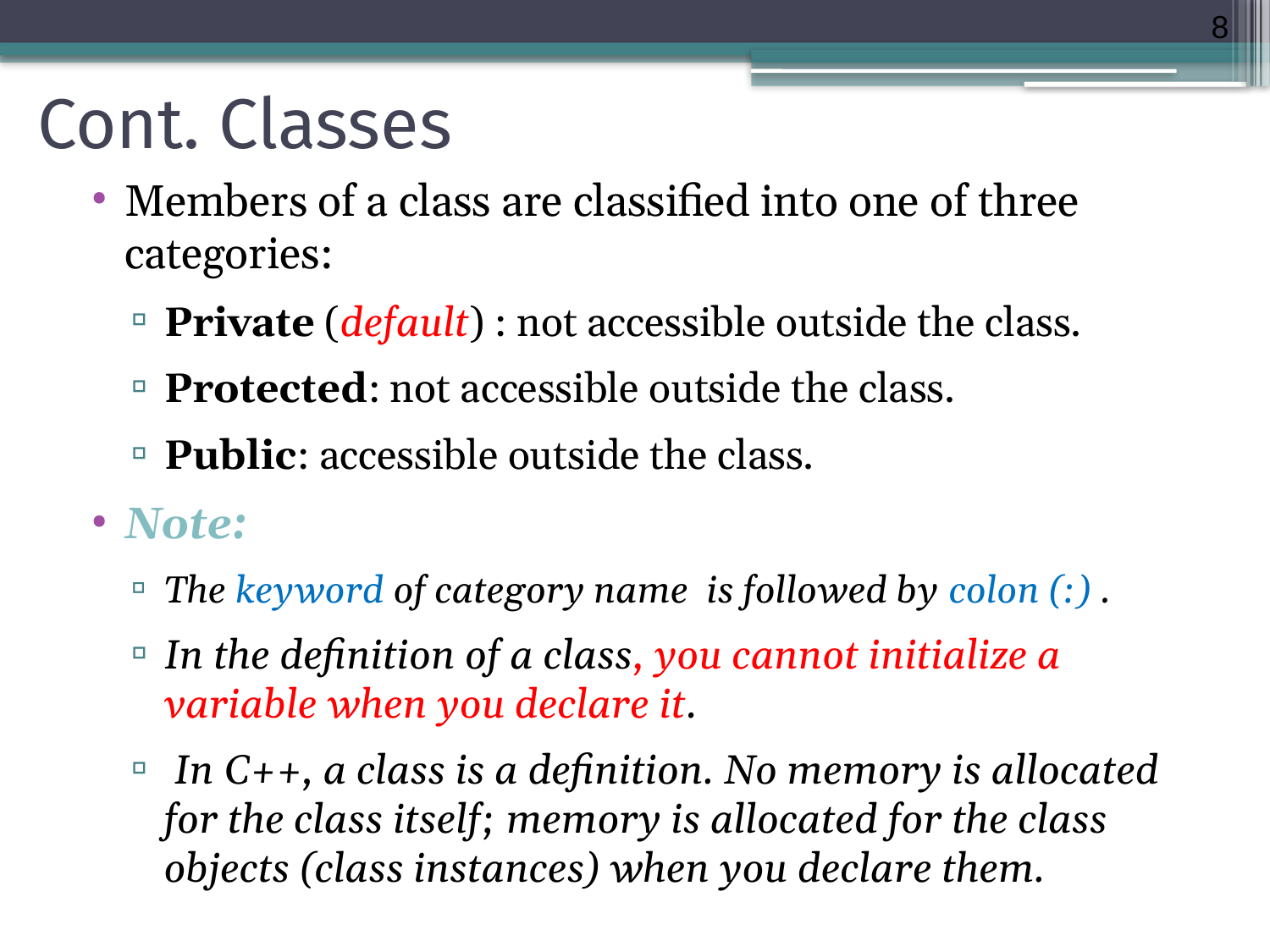

8
# Cont. Classes
Members of a class are classified into one of three categories:
Private (default) : not accessible outside the class.
Protected: not accessible outside the class.
Public: accessible outside the class.
Note:
The keyword of category name  is followed by colon (:) .
In the definition of a class, you cannot initialize a variable when you declare it.
 In C++, a class is a definition. No memory is allocated for the class itself; memory is allocated for the class objects (class instances) when you declare them.